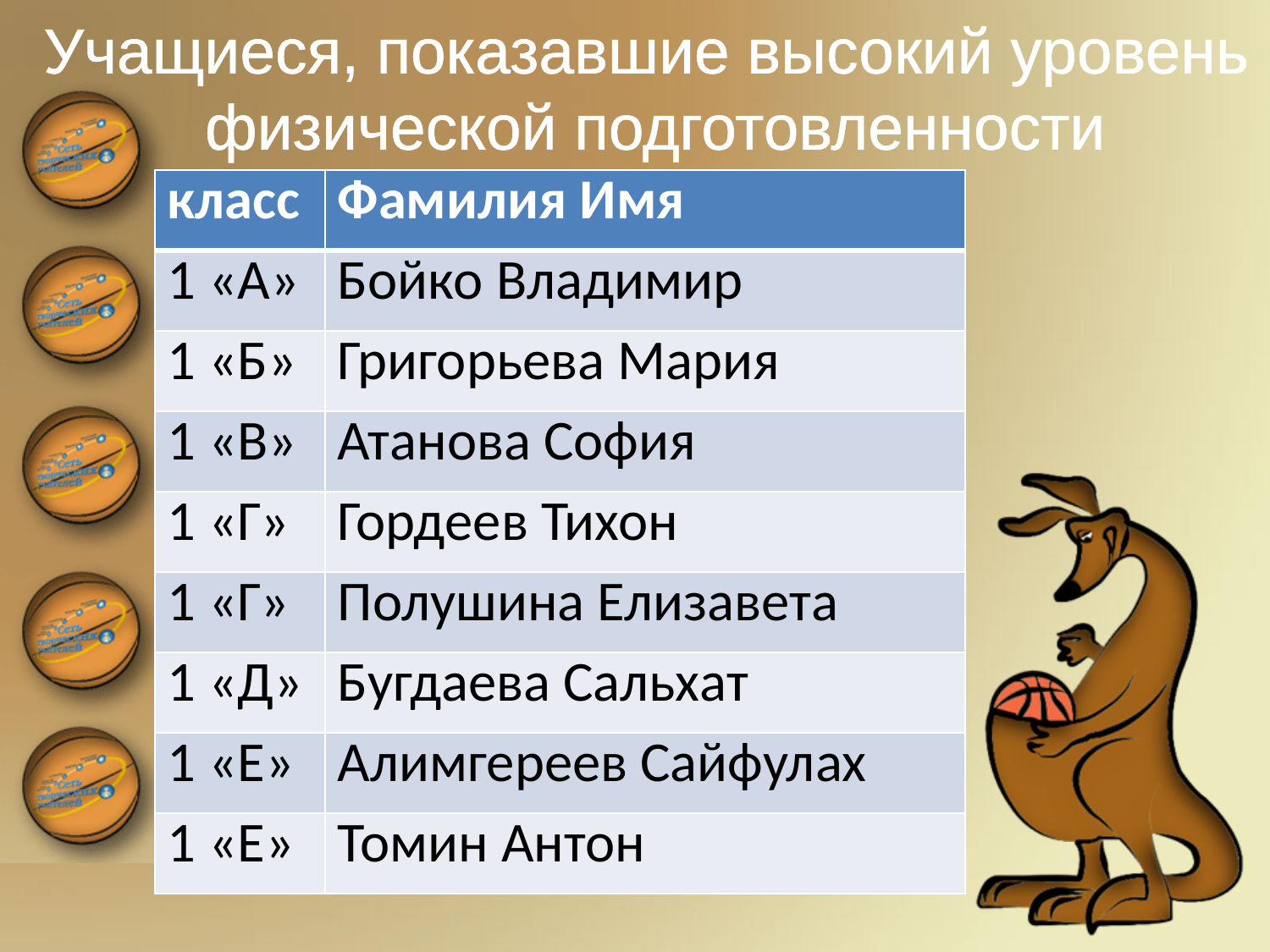

Учащиеся, показавшие высокий уровень
физической подготовленности
| класс | Фамилия Имя |
| --- | --- |
| 1 «А» | Бойко Владимир |
| 1 «Б» | Григорьева Мария |
| 1 «В» | Атанова София |
| 1 «Г» | Гордеев Тихон |
| 1 «Г» | Полушина Елизавета |
| 1 «Д» | Бугдаева Сальхат |
| 1 «Е» | Алимгереев Сайфулах |
| 1 «Е» | Томин Антон |